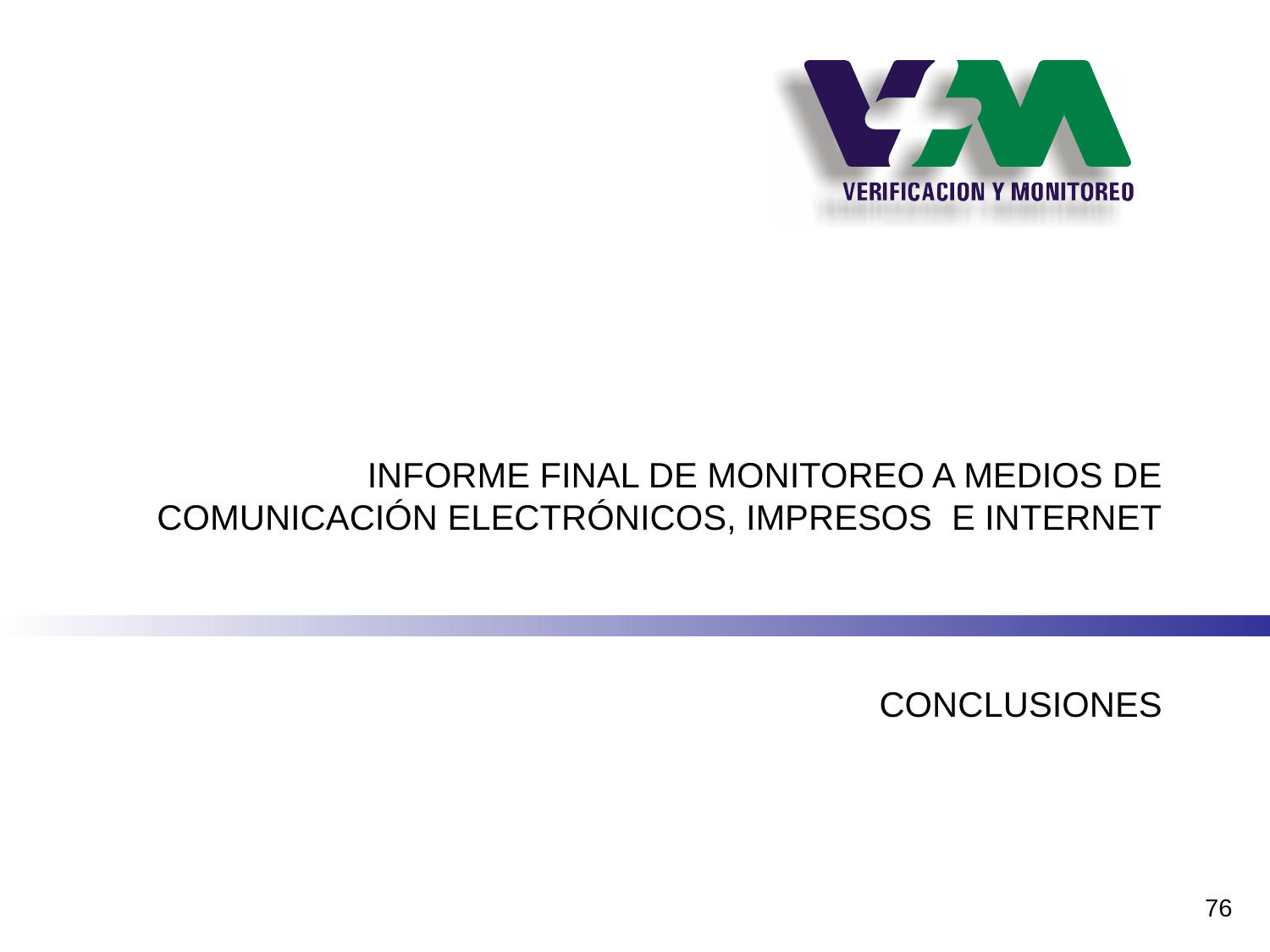

# INFORME FINAL DE MONITOREO A MEDIOS DE COMUNICACIÓN ELECTRÓNICOS, IMPRESOS  E INTERNET
CONCLUSIONES
76